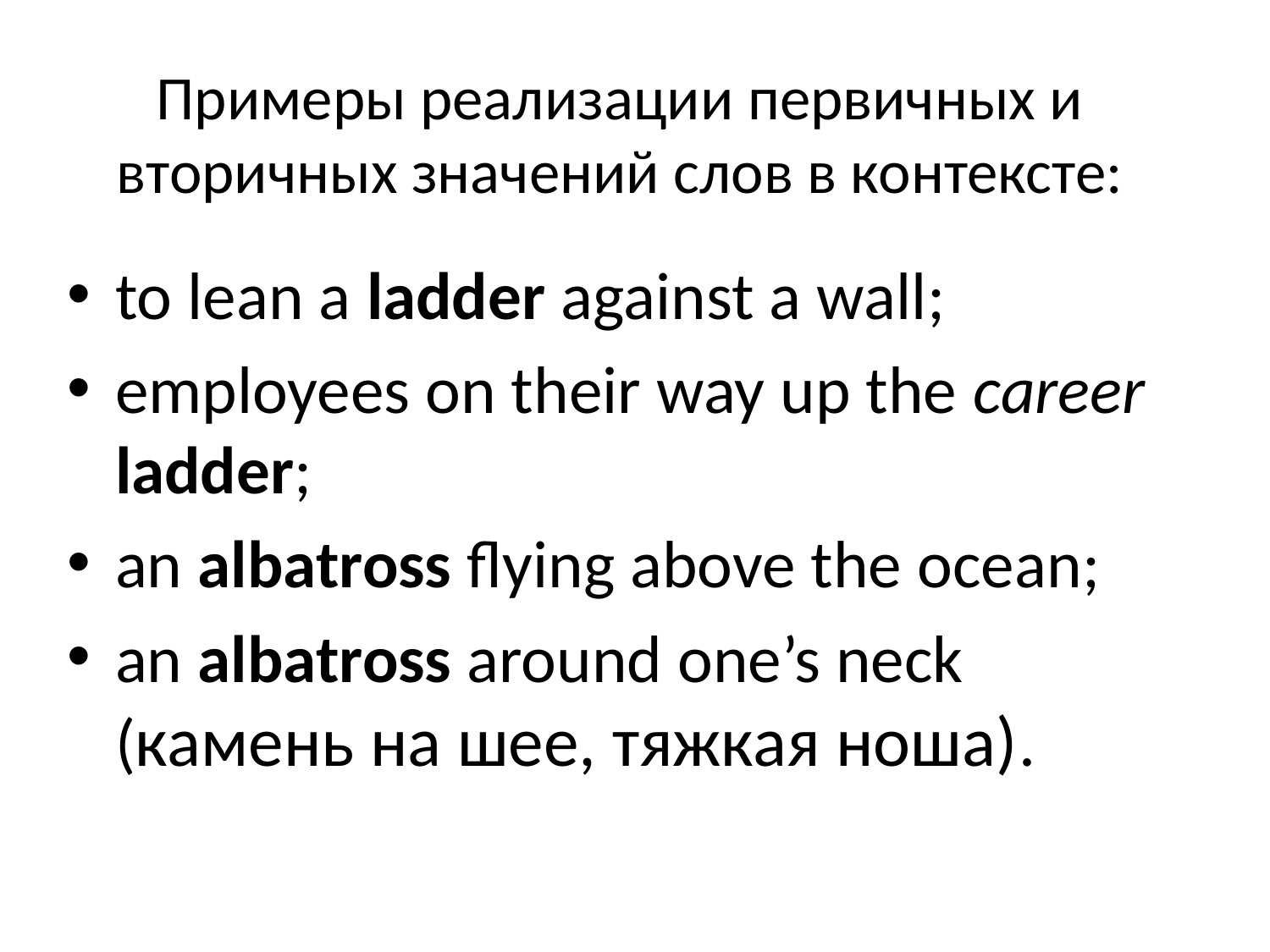

# Примеры реализации первичных и вторичных значений слов в контексте:
to lean a ladder against a wall;
employees on their way up the career ladder;
an albatross flying above the ocean;
an albatross around one’s neck (камень на шее, тяжкая ноша).